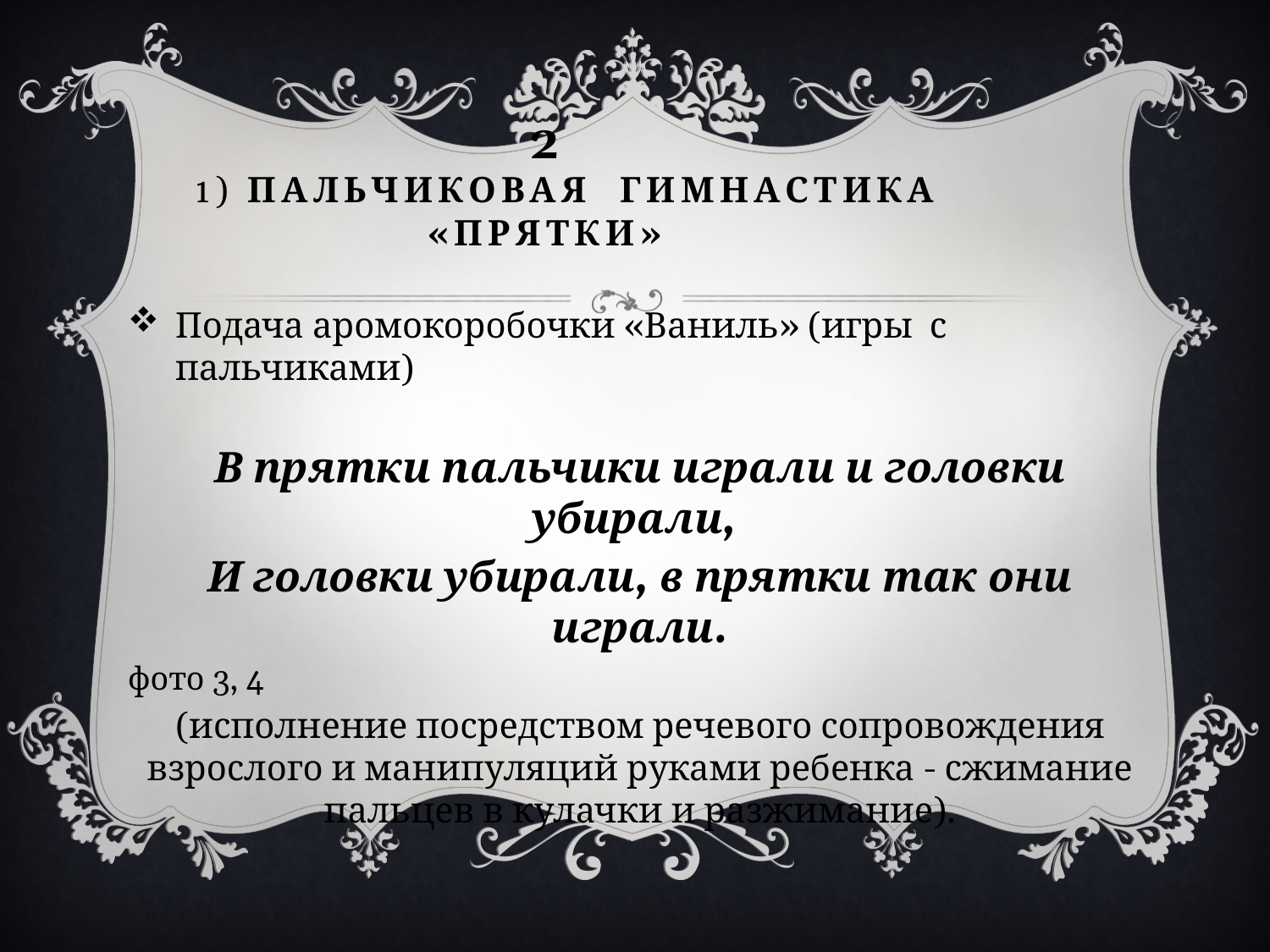

# 2 1) Пальчиковая  гимнастика   «Прятки»
Подача аромокоробочки «Ваниль» (игры  с пальчиками)

В прятки пальчики играли и головки убирали,
И головки убирали, в прятки так они играли.
фото 3, 4
(исполнение посредством речевого сопровождения взрослого и манипуляций руками ребенка - сжимание пальцев в кулачки и разжимание).